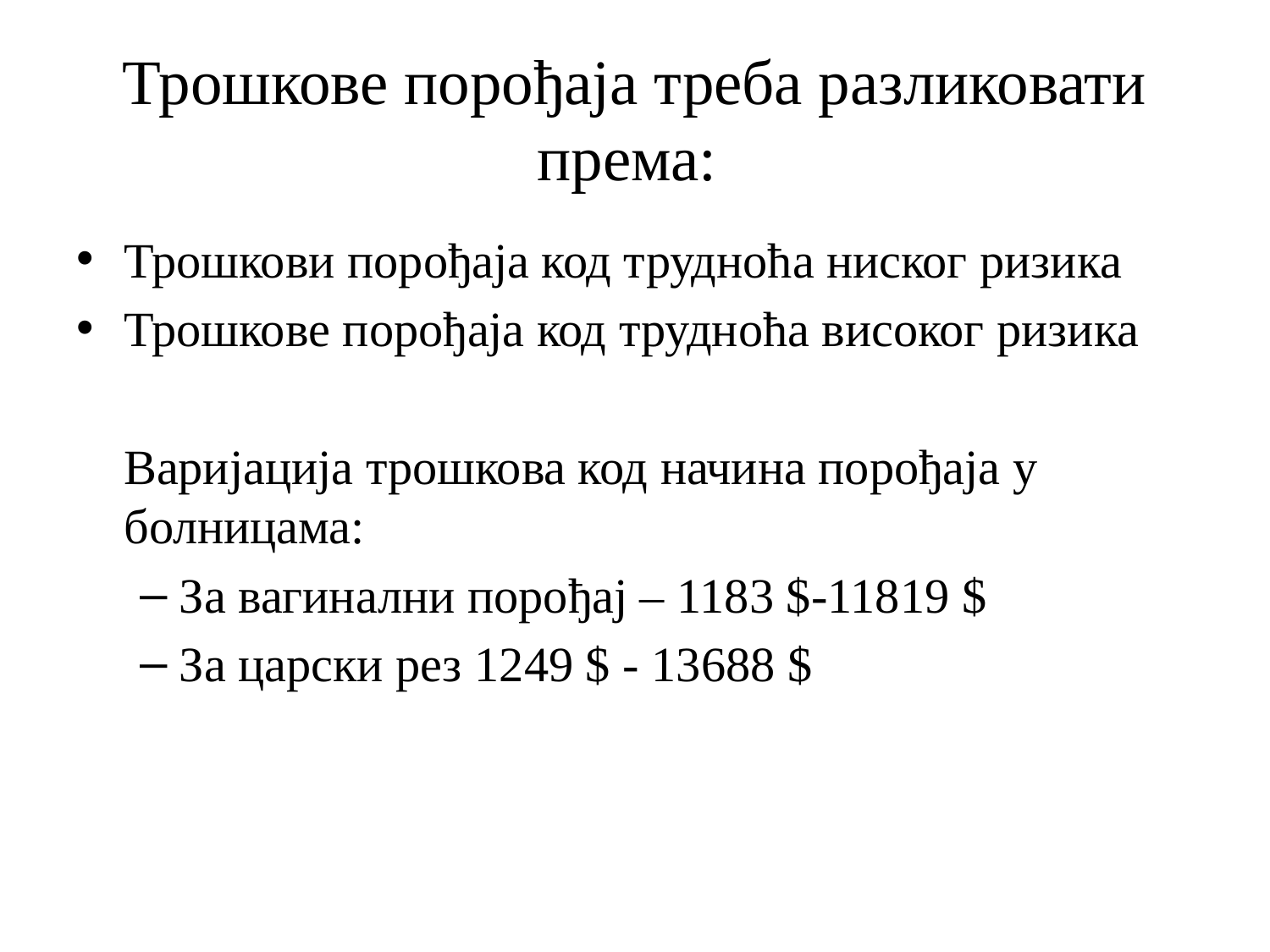

# Трошкове порођаја треба разликовати према:
Трошкови порођаја код трудноћа ниског ризика
Трошкове порођаја код трудноћа високог ризика

	Варијација трошкова код начина порођаја у болницама:
За вагинални порођај – 1183 $-11819 $
За царски рез 1249 $ - 13688 $